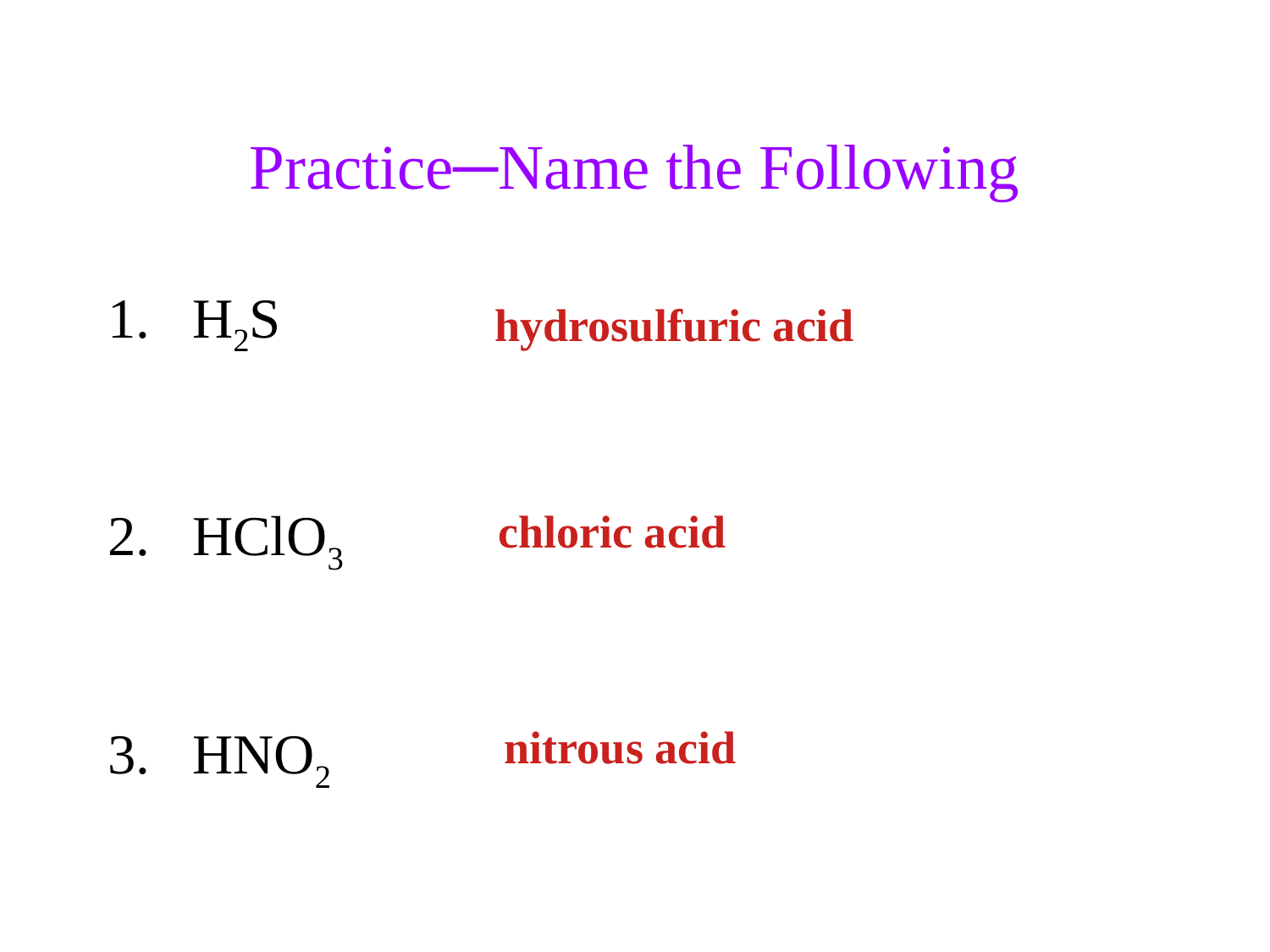

Practice─Name the Following
H2S
HClO3
HNO2
hydrosulfuric acid
chloric acid
nitrous acid